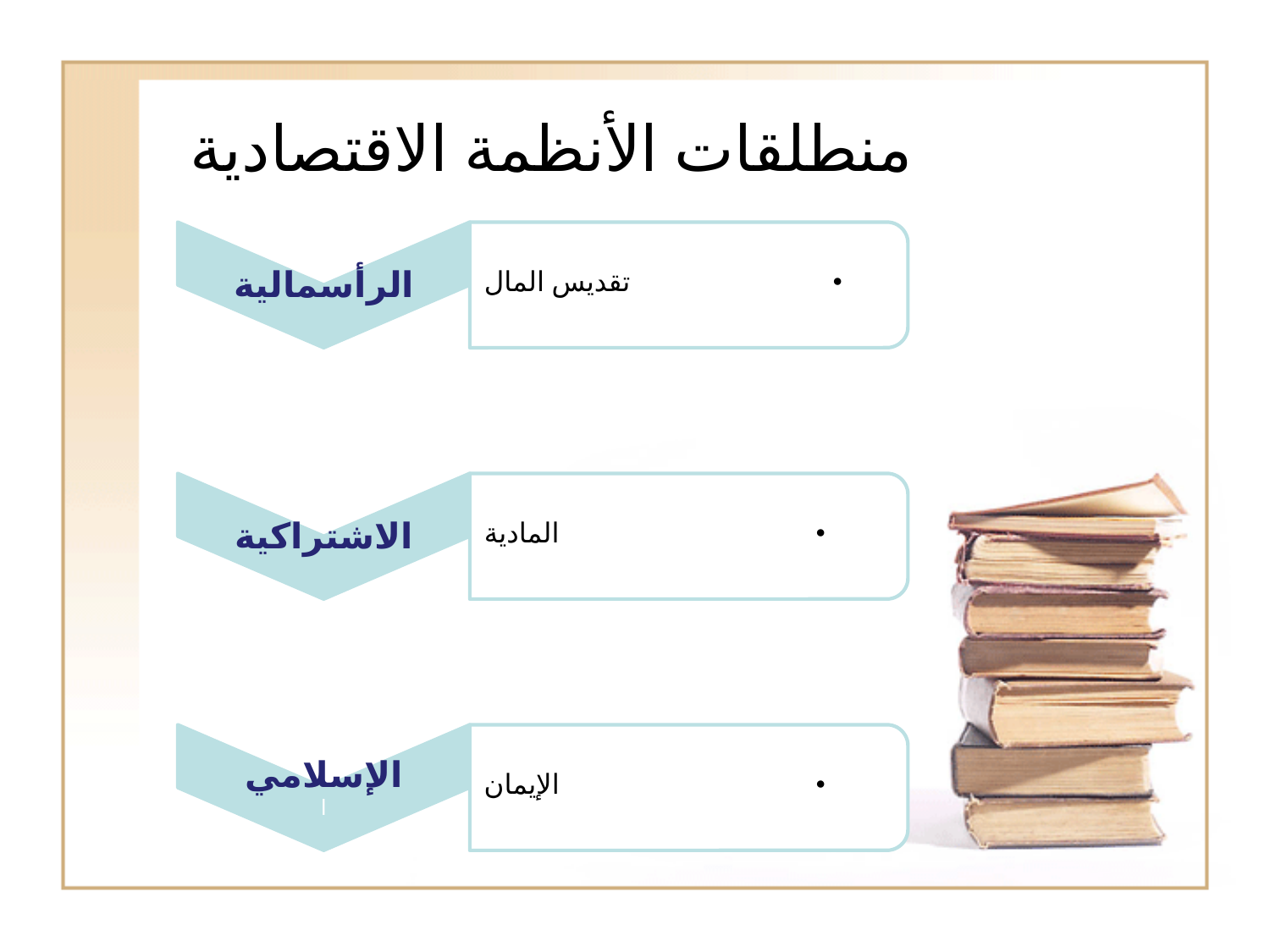

# منطلقات الأنظمة الاقتصادية
الرأسمالية
تقديس المال
المادية
ا